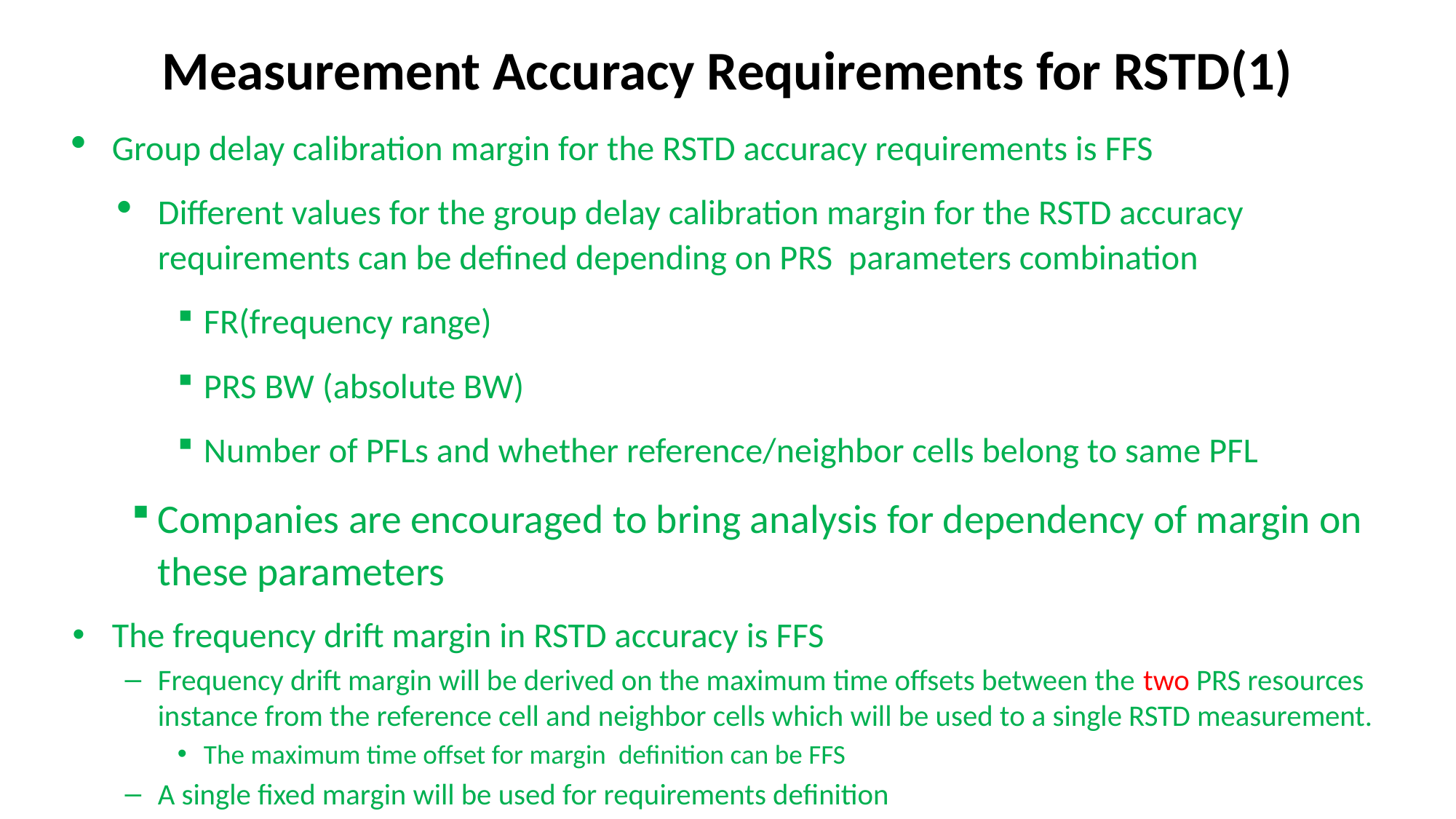

# Measurement Accuracy Requirements for RSTD(1)
Group delay calibration margin for the RSTD accuracy requirements is FFS
Different values for the group delay calibration margin for the RSTD accuracy requirements can be defined depending on PRS  parameters combination
FR(frequency range)
PRS BW (absolute BW)
Number of PFLs and whether reference/neighbor cells belong to same PFL
Companies are encouraged to bring analysis for dependency of margin on these parameters
The frequency drift margin in RSTD accuracy is FFS
Frequency drift margin will be derived on the maximum time offsets between the two PRS resources instance from the reference cell and neighbor cells which will be used to a single RSTD measurement.
The maximum time offset for margin  definition can be FFS
A single fixed margin will be used for requirements definition